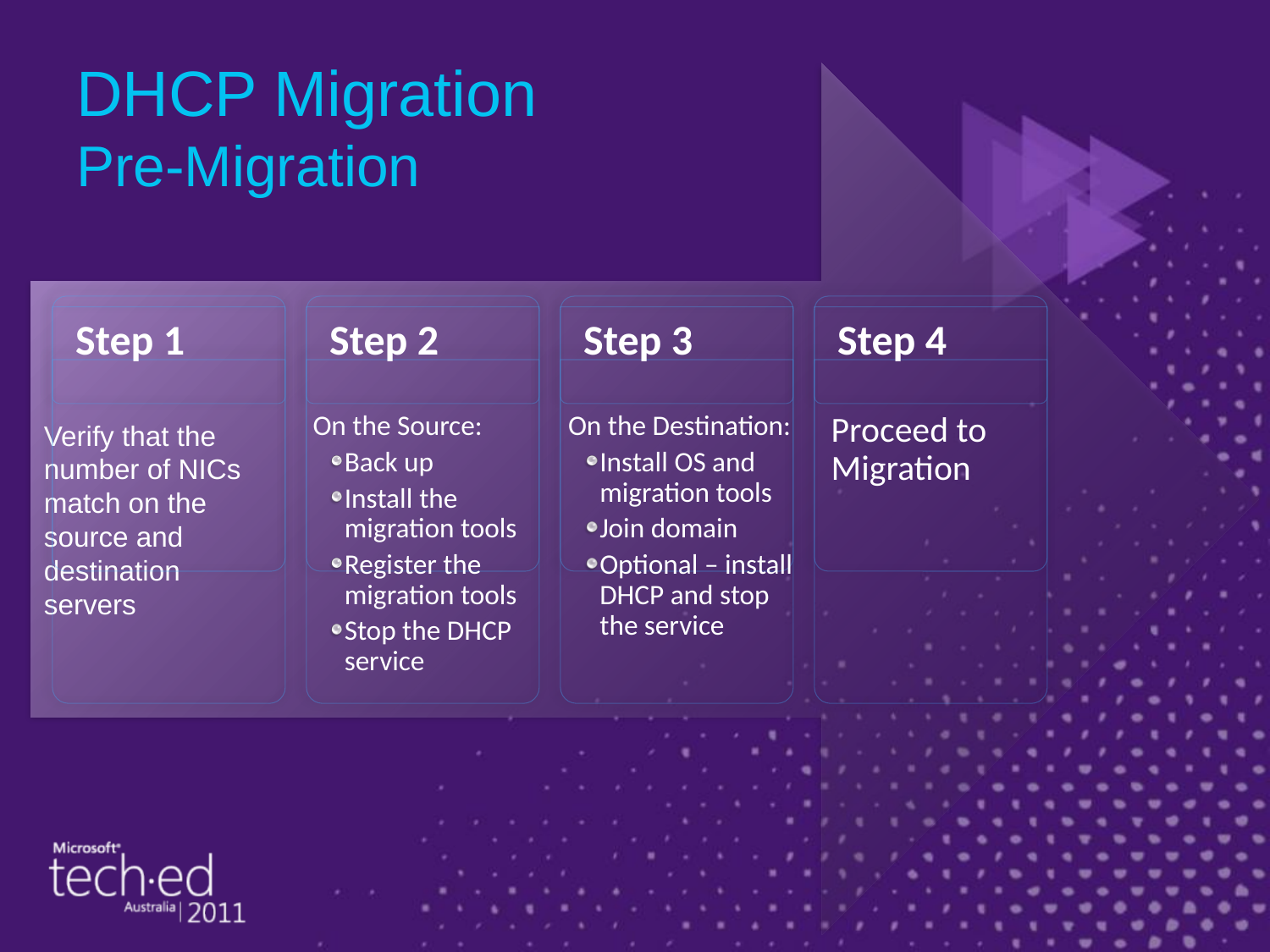

# DHCP Migration Pre-Migration

Step 1
Step 2
Step 3
Step 4

On the Source:
Back up
Install the migration tools
Register the migration tools
Stop the DHCP service
On the Destination:
Install OS and migration tools
Join domain
Optional – install DHCP and stop the service

Proceed to Migration
Verify that the number of NICs match on the source and destination servers